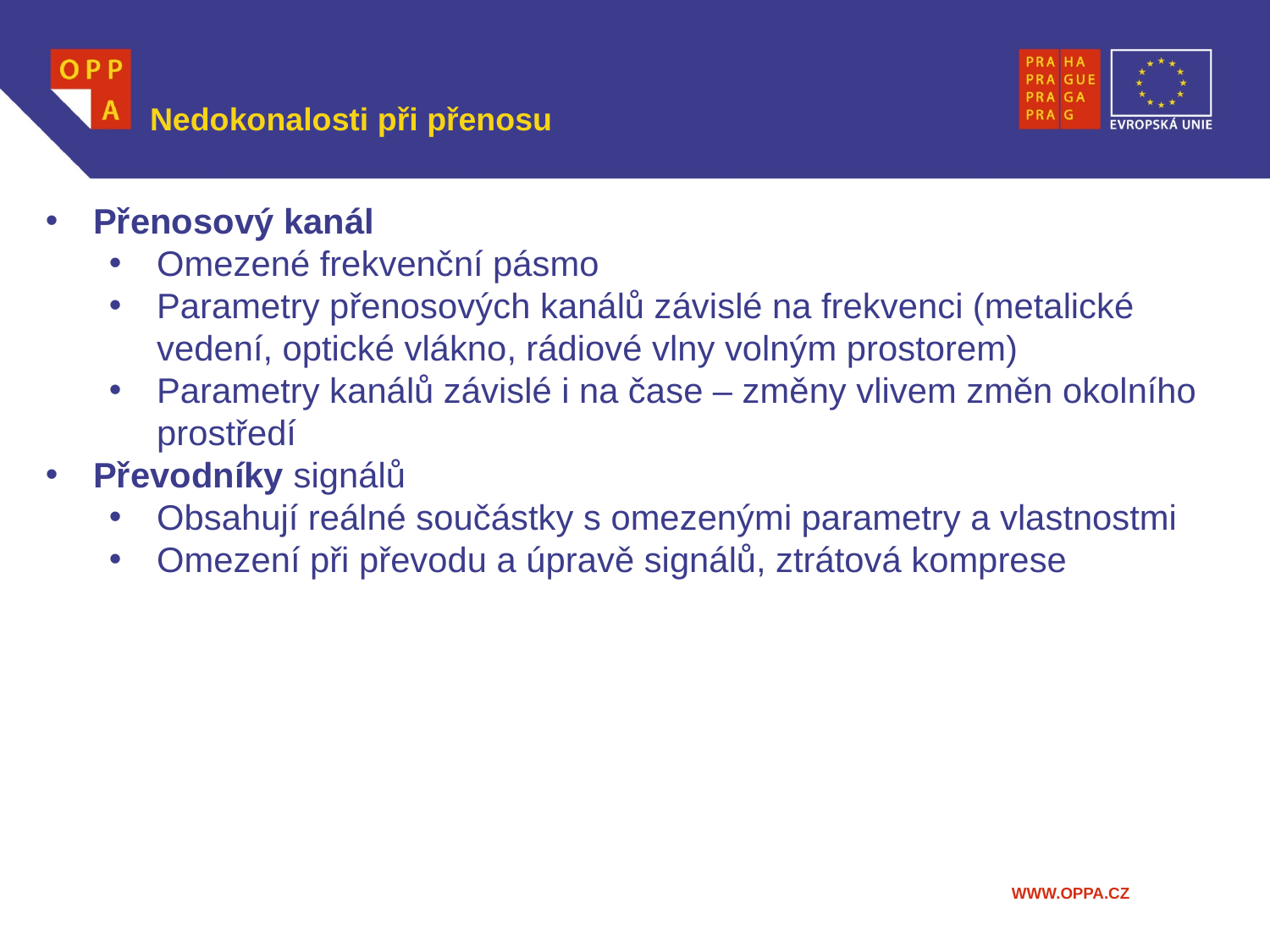

# Nedokonalosti při přenosu
Přenosový kanál
Omezené frekvenční pásmo
Parametry přenosových kanálů závislé na frekvenci (metalické vedení, optické vlákno, rádiové vlny volným prostorem)
Parametry kanálů závislé i na čase – změny vlivem změn okolního prostředí
Převodníky signálů
Obsahují reálné součástky s omezenými parametry a vlastnostmi
Omezení při převodu a úpravě signálů, ztrátová komprese